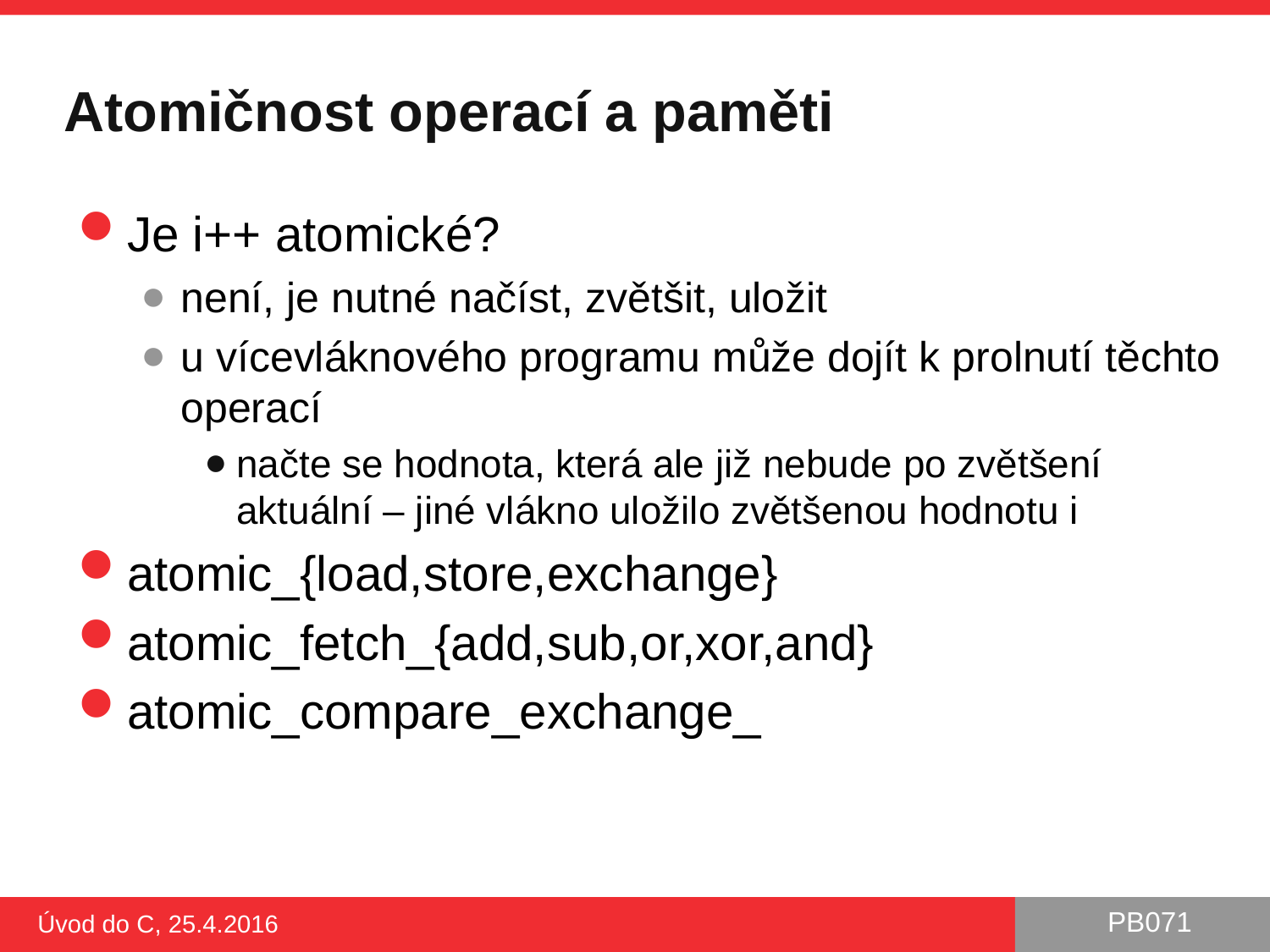

# Atomičnost operací a paměti
Je i++ atomické?
není, je nutné načíst, zvětšit, uložit
u vícevláknového programu může dojít k prolnutí těchto operací
načte se hodnota, která ale již nebude po zvětšení aktuální – jiné vlákno uložilo zvětšenou hodnotu i
atomic_{load,store,exchange}
atomic_fetch_{add,sub,or,xor,and}
atomic_compare_exchange_
Úvod do C, 25.4.2016